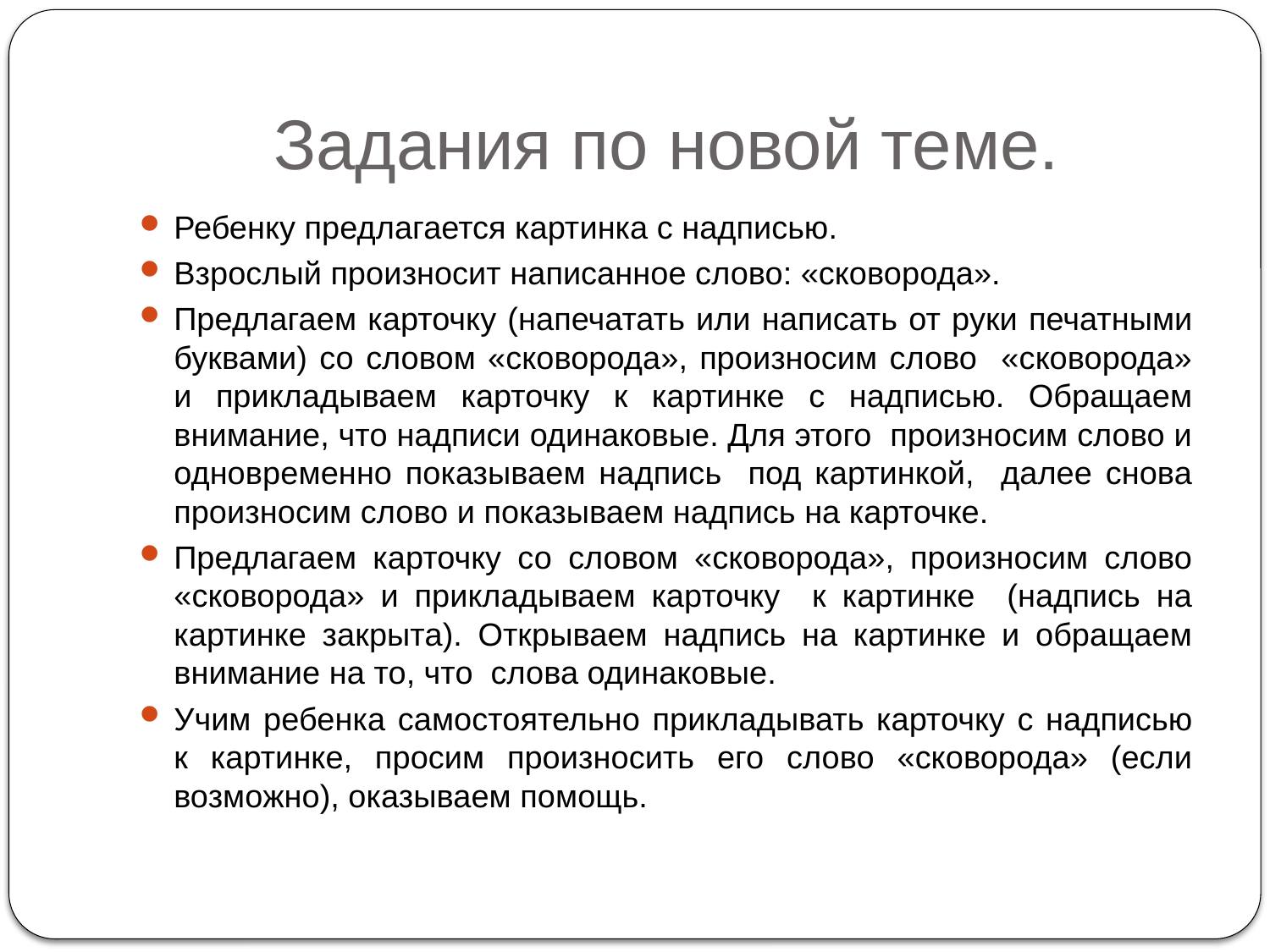

# Задания по новой теме.
Ребенку предлагается картинка с надписью.
Взрослый произносит написанное слово: «сковорода».
Предлагаем карточку (напечатать или написать от руки печатными буквами) со словом «сковорода», произносим слово  «сковорода» и прикладываем карточку к картинке с надписью. Обращаем внимание, что надписи одинаковые. Для этого  произносим слово и одновременно показываем надпись  под картинкой,  далее снова произносим слово и показываем надпись на карточке.
Предлагаем карточку со словом «сковорода», произносим слово «сковорода» и прикладываем карточку  к картинке  (надпись на картинке закрыта). Открываем надпись на картинке и обращаем внимание на то, что  слова одинаковые.
Учим ребенка самостоятельно прикладывать карточку с надписью к картинке, просим произносить его слово «сковорода» (если возможно), оказываем помощь.